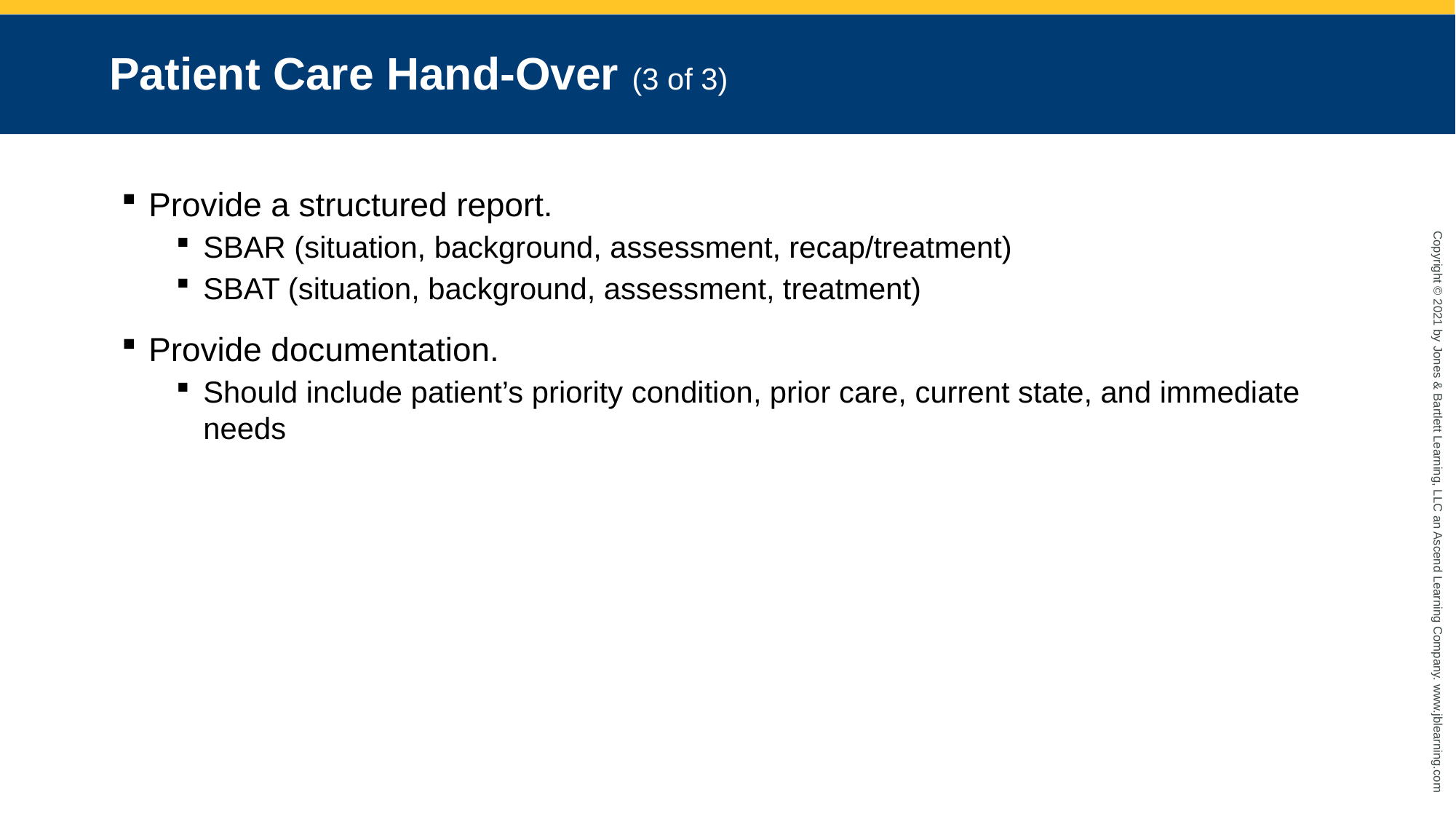

# Patient Care Hand-Over (3 of 3)
Provide a structured report.
SBAR (situation, background, assessment, recap/treatment)
SBAT (situation, background, assessment, treatment)
Provide documentation.
Should include patient’s priority condition, prior care, current state, and immediate needs